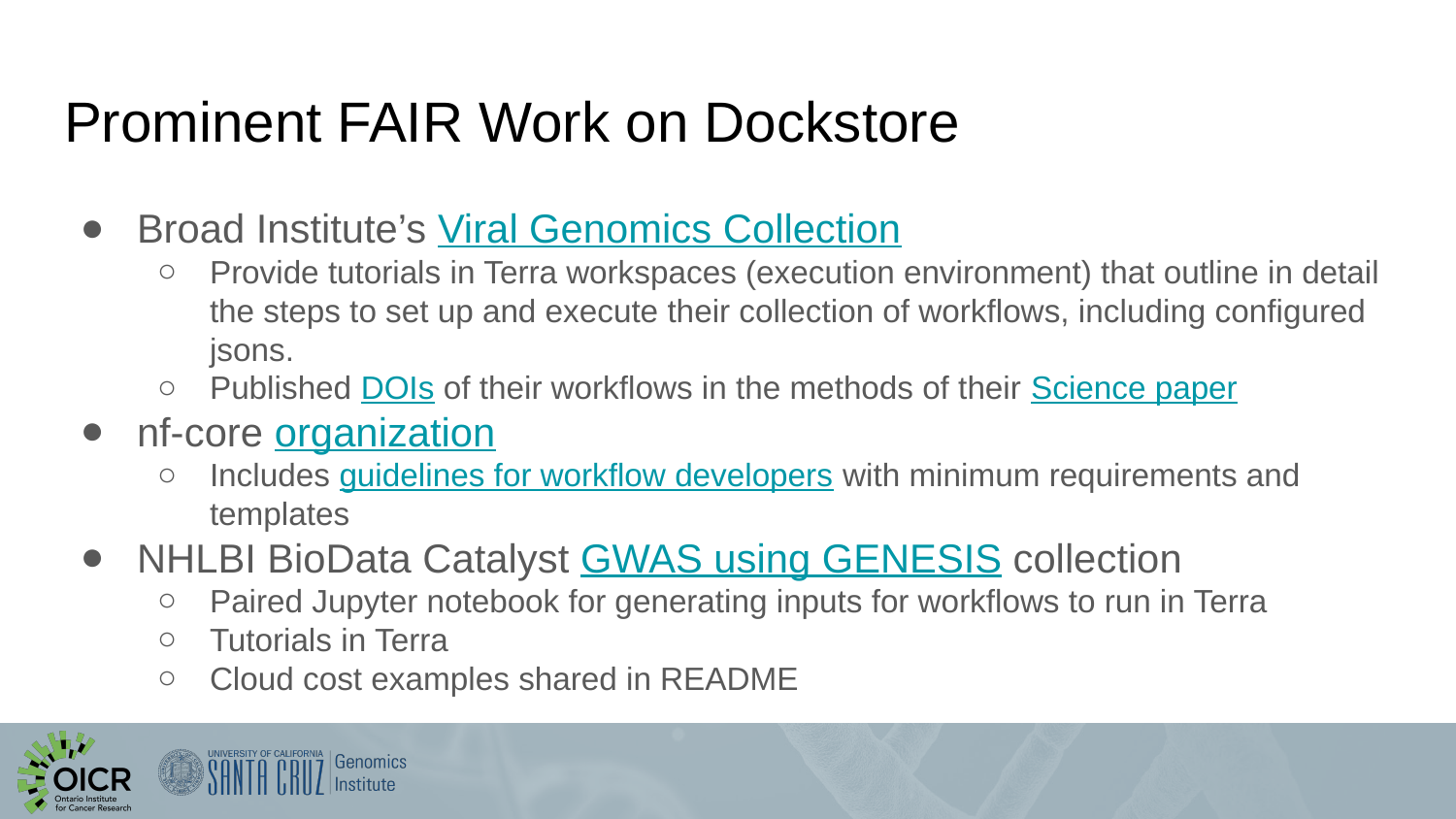

# Prominent FAIR Work on Dockstore
Broad Institute’s Viral Genomics Collection
Provide tutorials in Terra workspaces (execution environment) that outline in detail the steps to set up and execute their collection of workflows, including configured jsons.
Published DOIs of their workflows in the methods of their Science paper
nf-core organization
Includes guidelines for workflow developers with minimum requirements and templates
NHLBI BioData Catalyst GWAS using GENESIS collection
Paired Jupyter notebook for generating inputs for workflows to run in Terra
Tutorials in Terra
Cloud cost examples shared in README